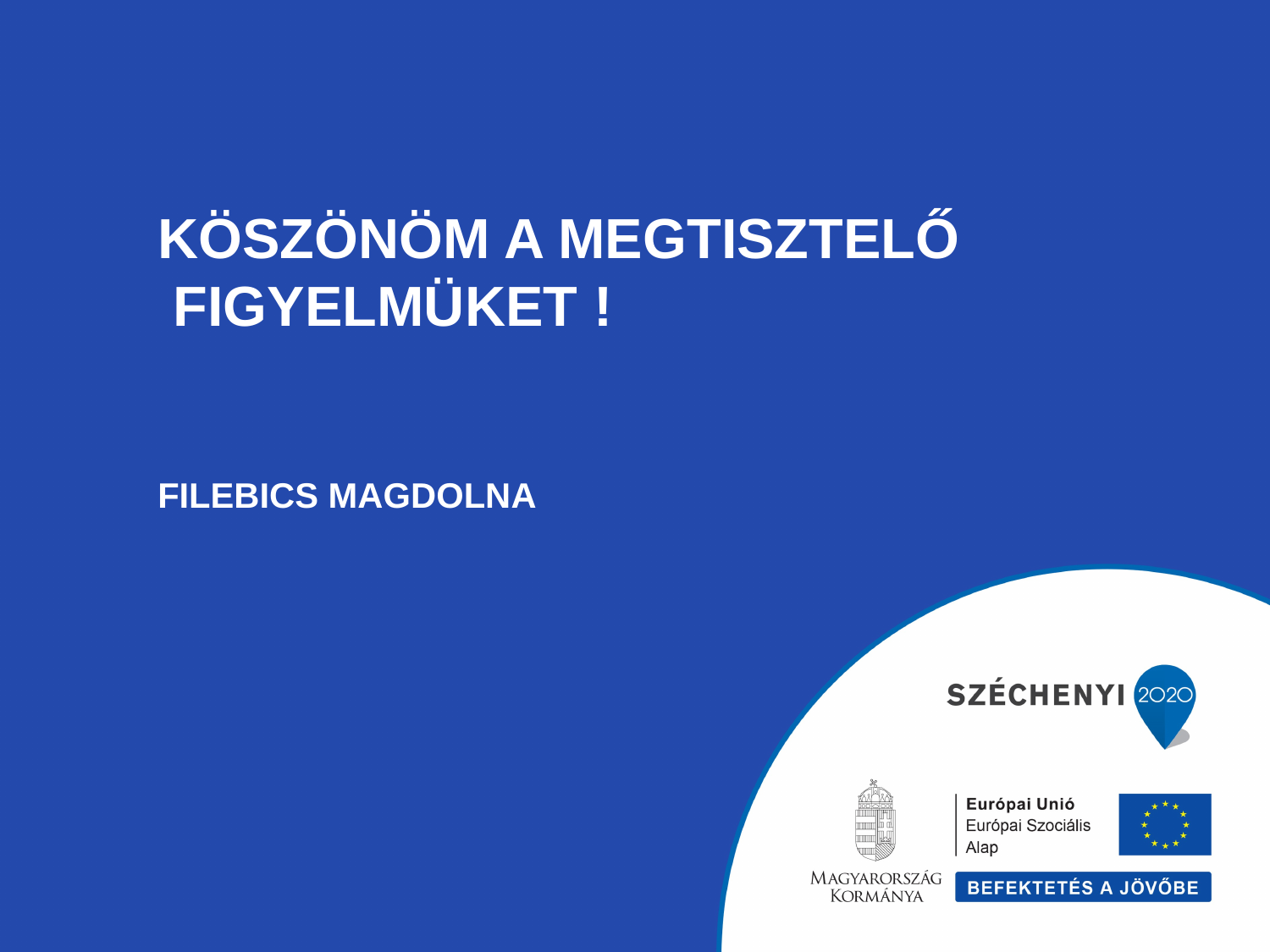

# KÖSZÖNÖM A Megtisztelő FIGYELMüket ! Filebics magdolna